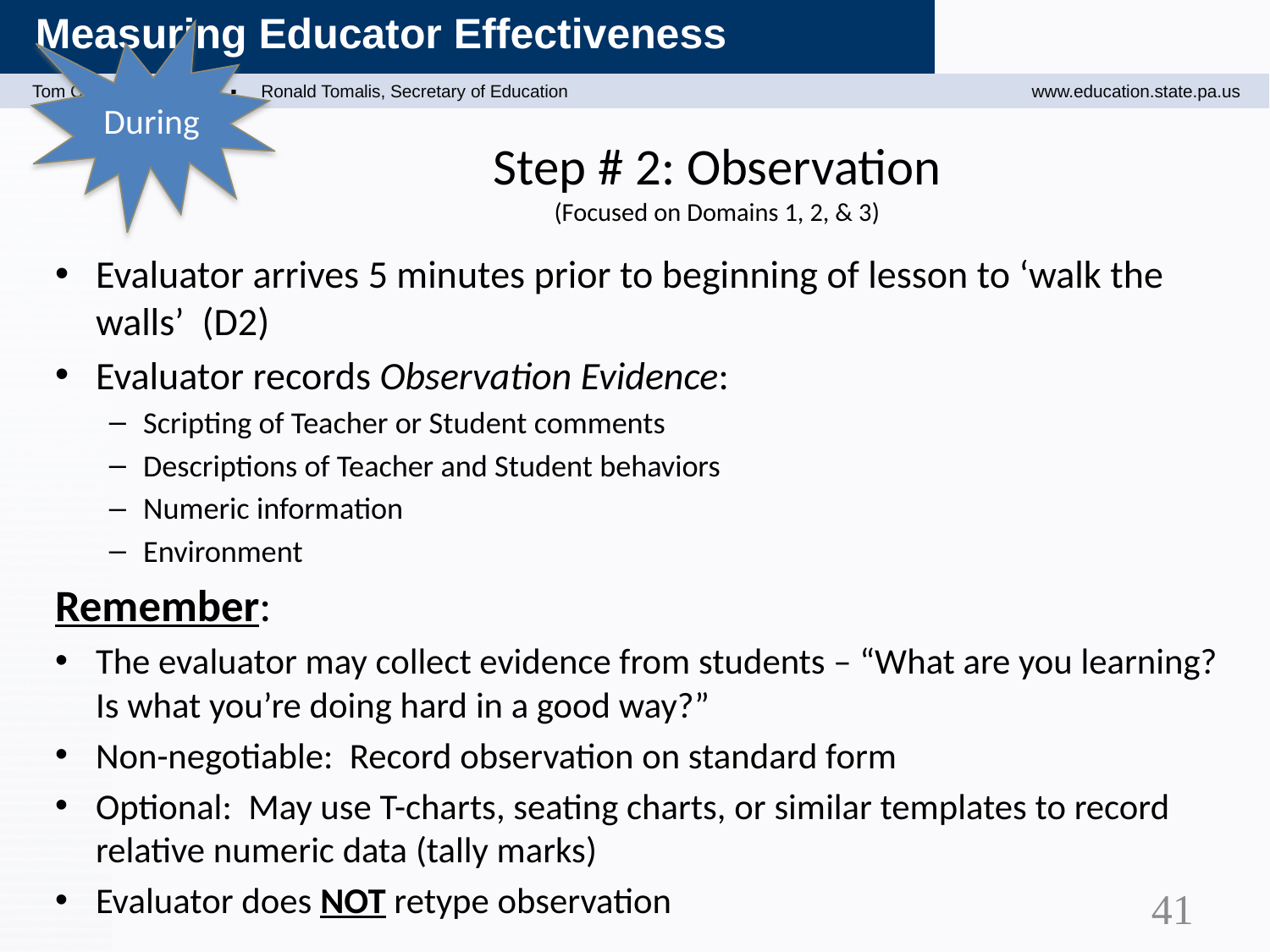

During
# Step # 2: Observation (Focused on Domains 1, 2, & 3)
Evaluator arrives 5 minutes prior to beginning of lesson to ‘walk the walls’  (D2)
Evaluator records Observation Evidence:
Scripting of Teacher or Student comments
Descriptions of Teacher and Student behaviors
Numeric information
Environment
Remember:
The evaluator may collect evidence from students – “What are you learning? Is what you’re doing hard in a good way?”
Non-negotiable:  Record observation on standard form
Optional:  May use T-charts, seating charts, or similar templates to record relative numeric data (tally marks)
Evaluator does NOT retype observation

41